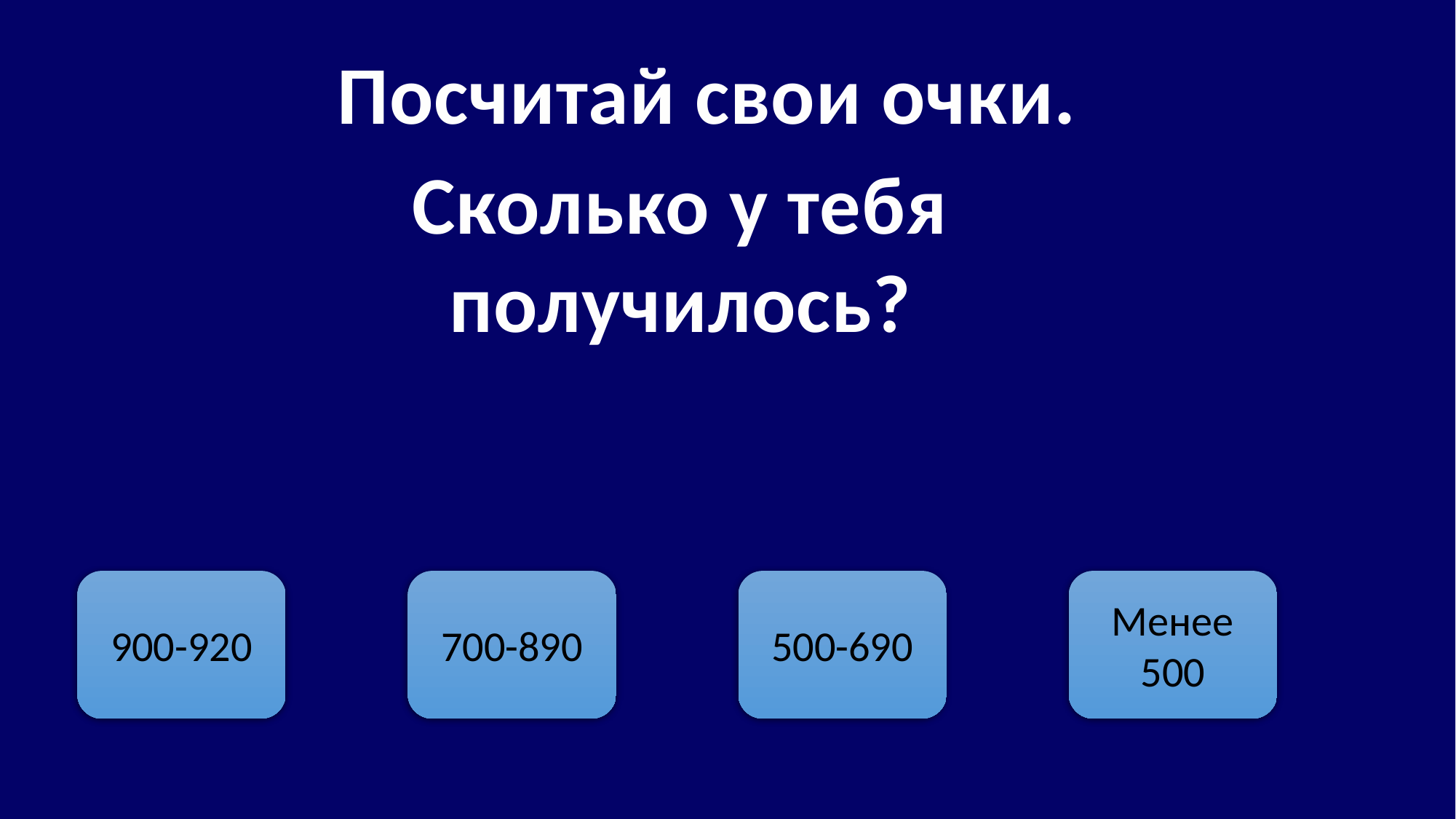

Посчитай свои очки.
Сколько у тебя получилось?
900-920
700-890
500-690
Менее 500